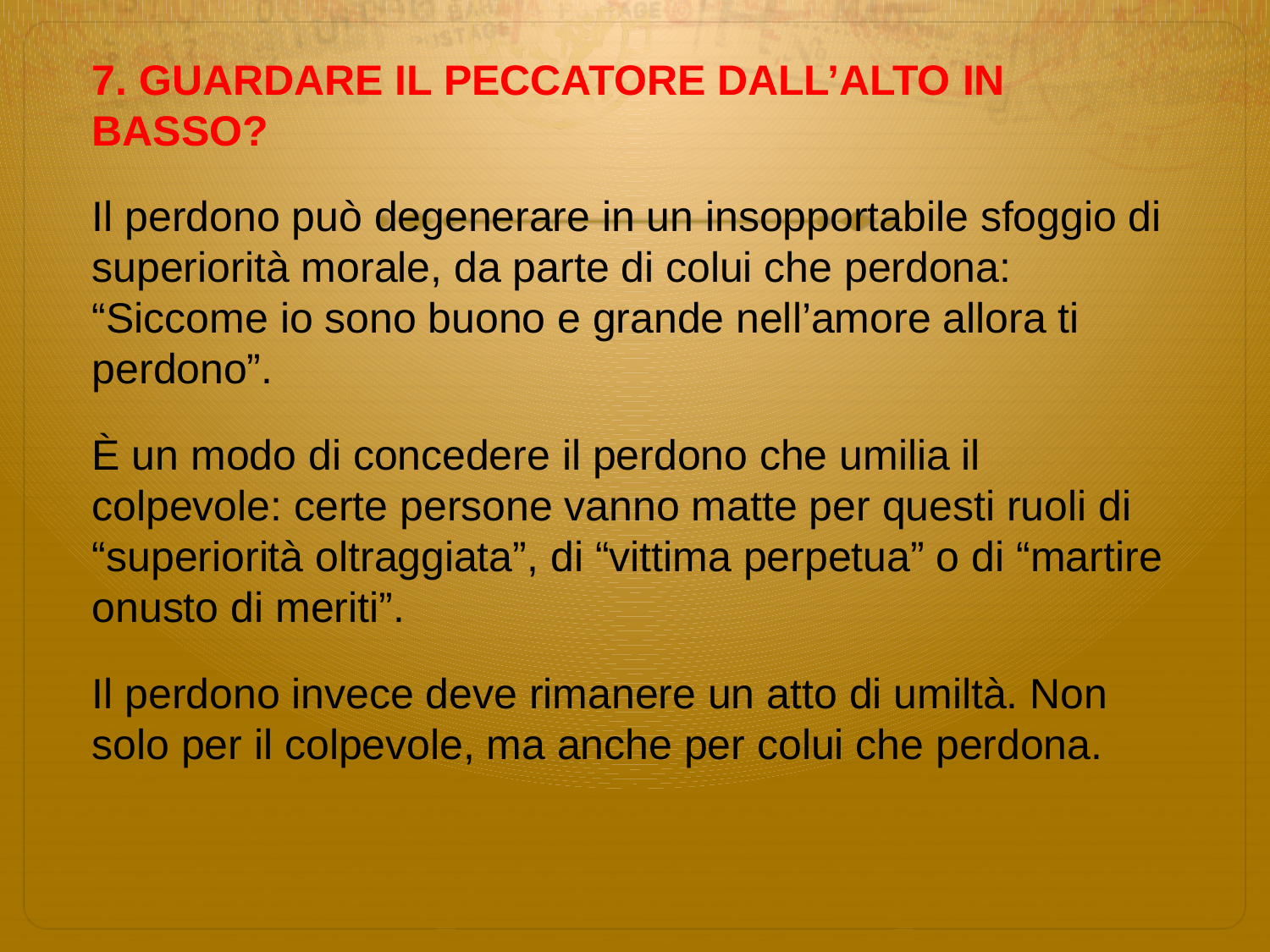

7. Guardare il Peccatore dall’alto in basso?
Il perdono può degenerare in un insopportabile sfoggio di superiorità morale, da parte di colui che perdona: “Siccome io sono buono e grande nell’amore allora ti perdono”.
È un modo di concedere il perdono che umilia il colpevole: certe persone vanno matte per questi ruoli di “superiorità oltraggiata”, di “vittima perpetua” o di “martire onusto di meriti”.
Il perdono invece deve rimanere un atto di umiltà. Non solo per il colpevole, ma anche per colui che perdona.